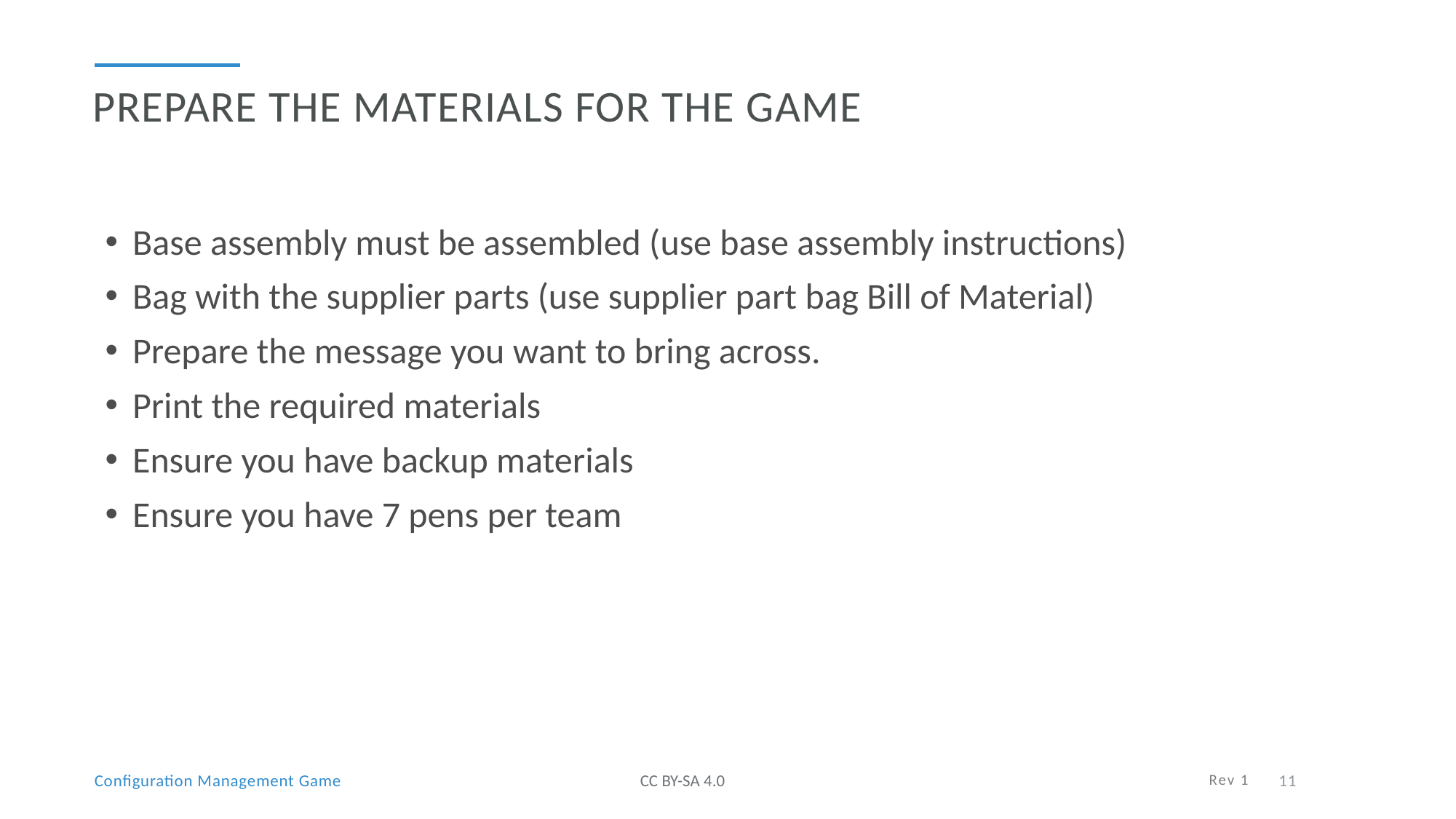

Prepare the materials for the game

Base assembly must be assembled (use base assembly instructions)
Bag with the supplier parts (use supplier part bag Bill of Material)
Prepare the message you want to bring across.
Print the required materials
Ensure you have backup materials
Ensure you have 7 pens per team
Rev 1